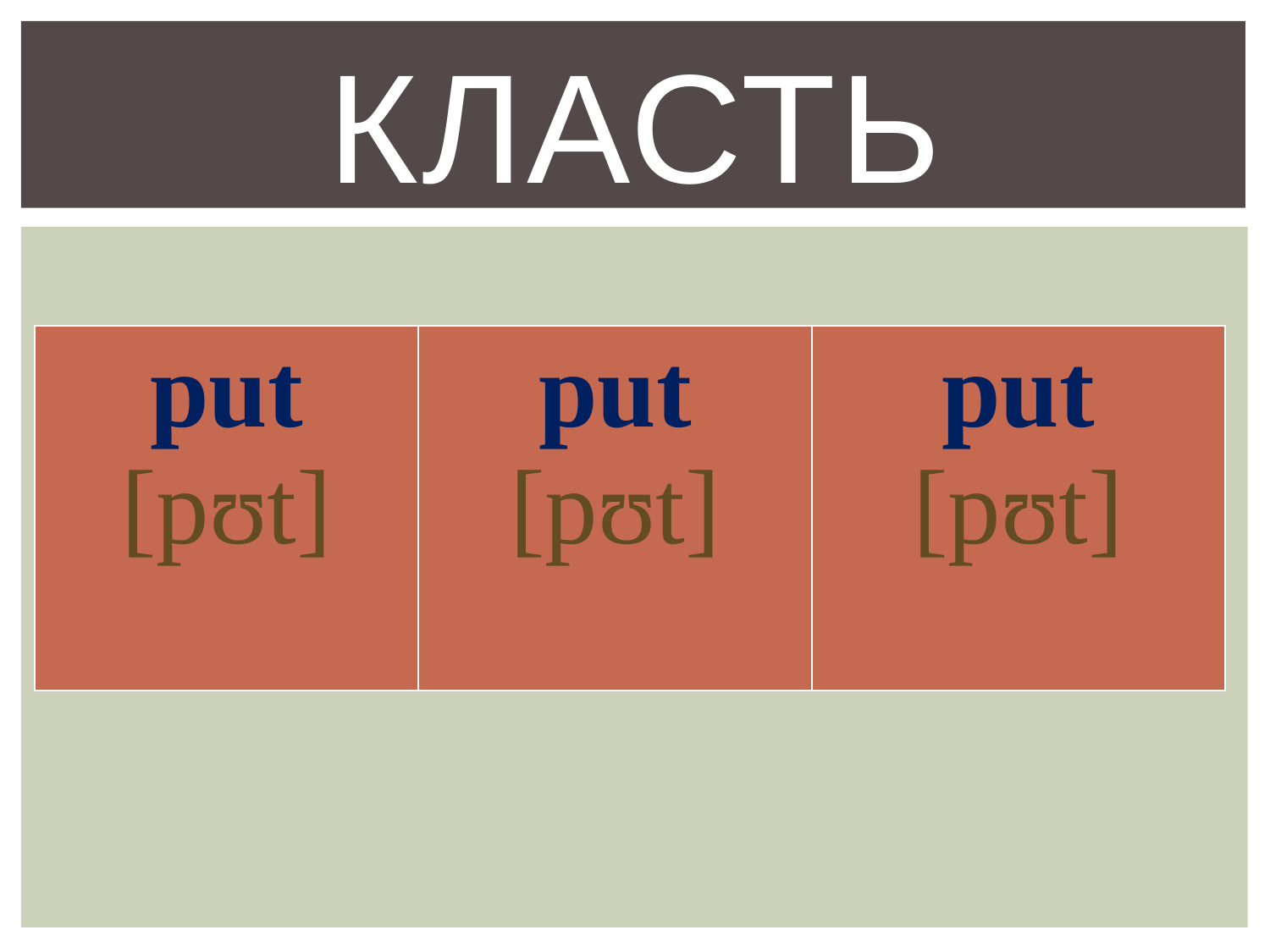

# класть
| put [pʊt] | put [pʊt] | put [pʊt] |
| --- | --- | --- |